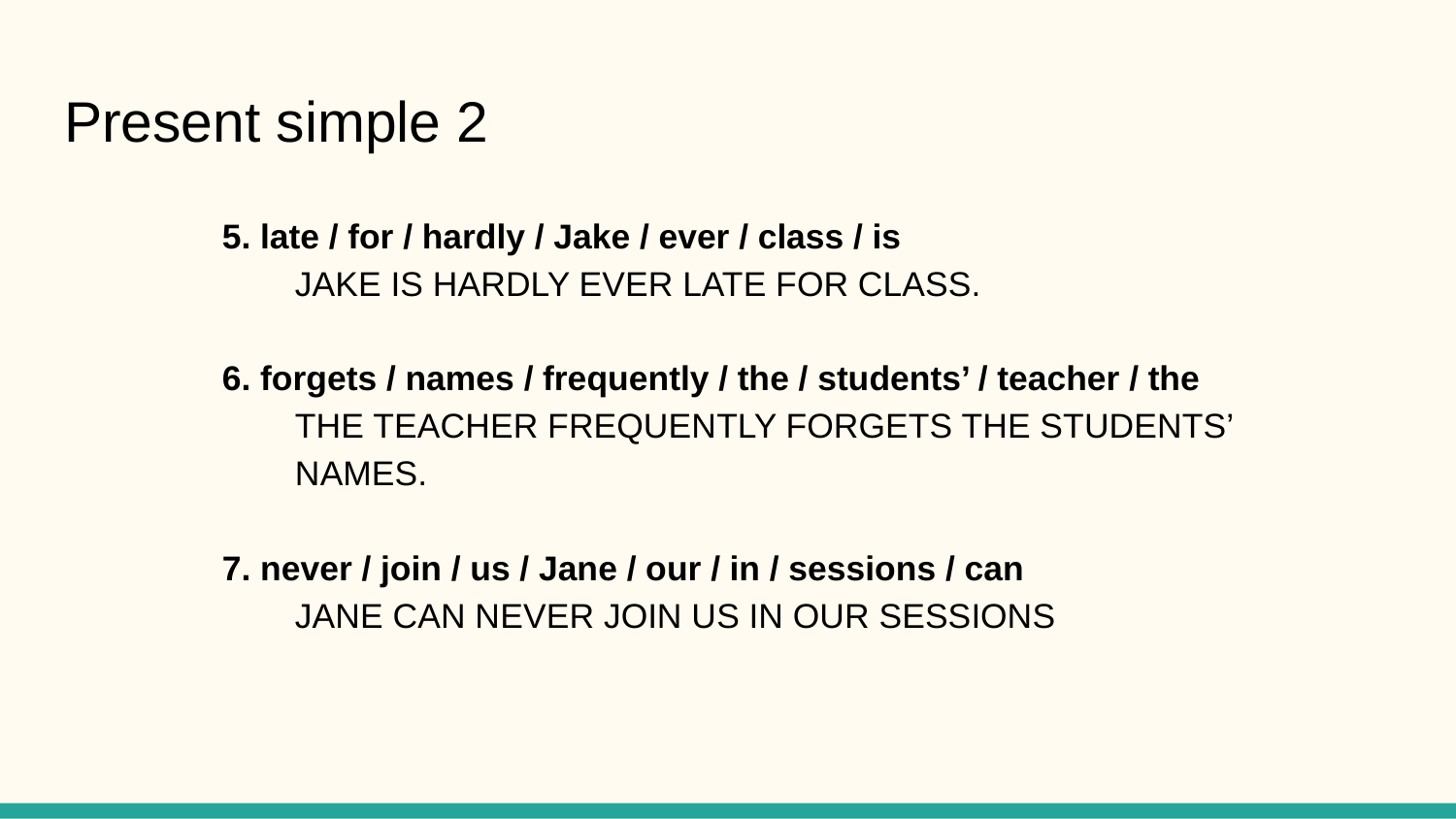

# Present simple 2
5. late / for / hardly / Jake / ever / class / is
JAKE IS HARDLY EVER LATE FOR CLASS.

6. forgets / names / frequently / the / students’ / teacher / the
THE TEACHER FREQUENTLY FORGETS THE STUDENTS’ NAMES.

7. never / join / us / Jane / our / in / sessions / can
JANE CAN NEVER JOIN US IN OUR SESSIONS